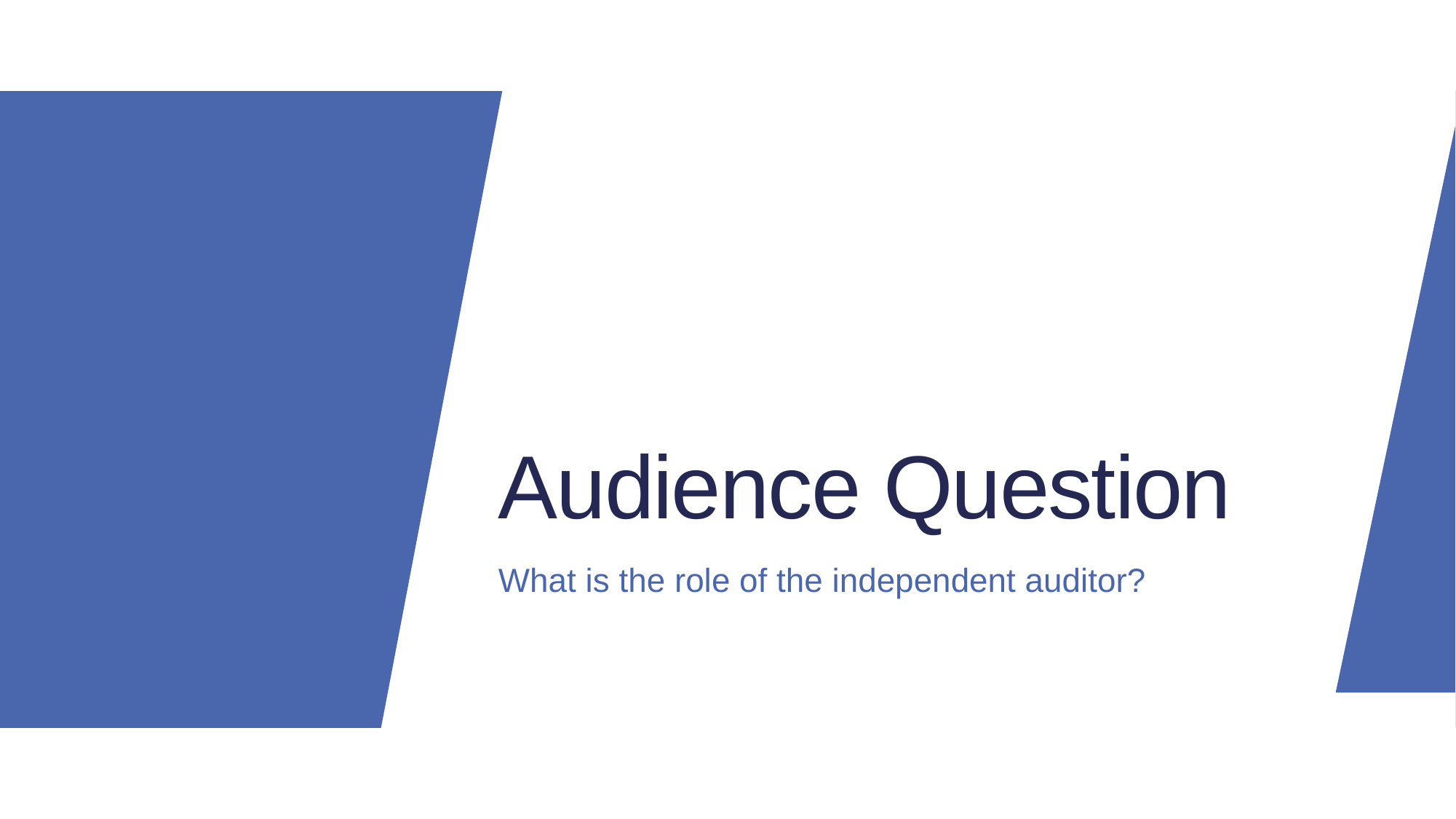

# Audience Question
What is the role of the independent auditor?